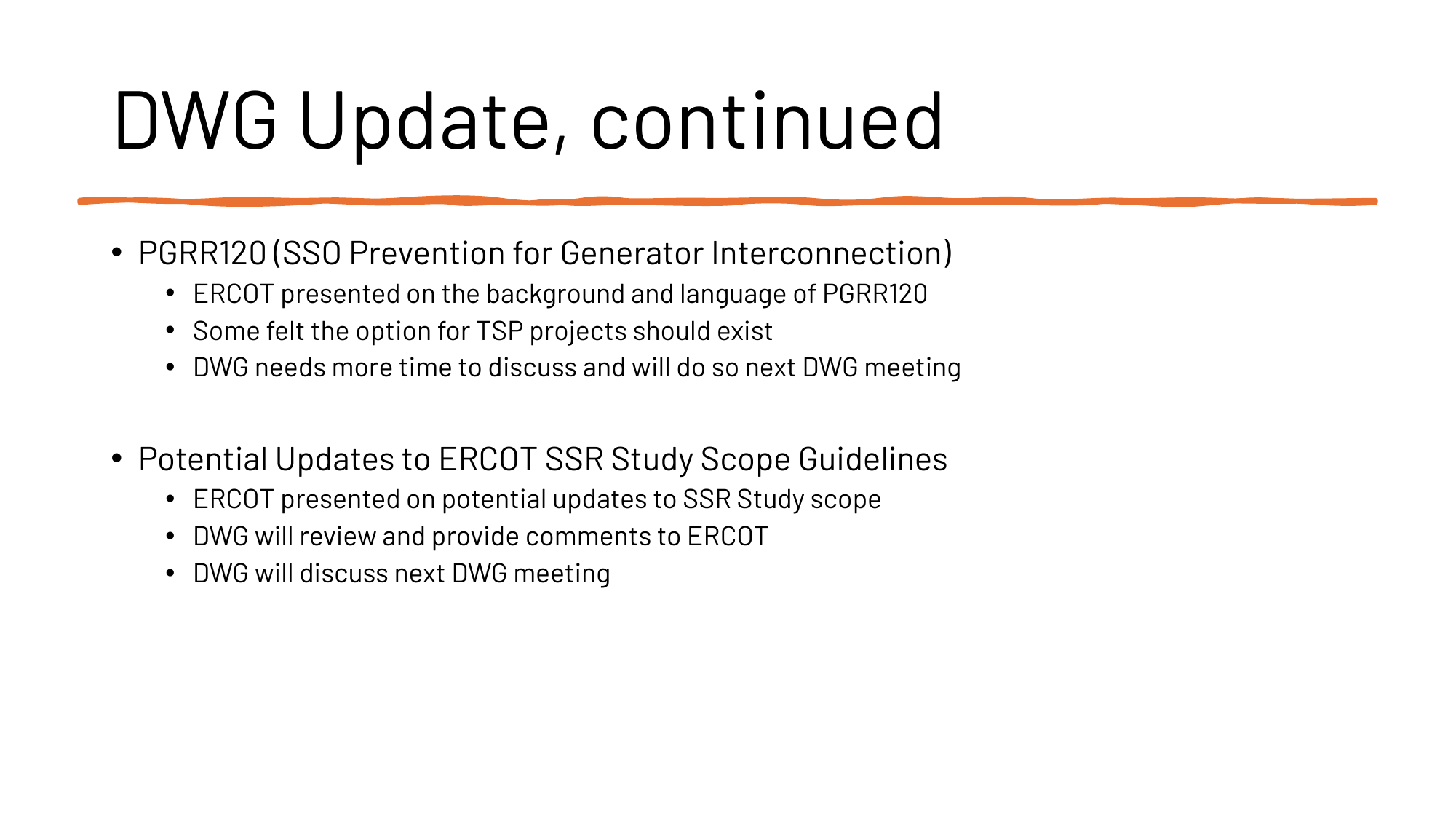

# DWG Update, continued

PGRR120 (SSO Prevention for Generator Interconnection)
ERCOT presented on the background and language of PGRR120
Some felt the option for TSP projects should exist
DWG needs more time to discuss and will do so next DWG meeting

Potential Updates to ERCOT SSR Study Scope Guidelines
ERCOT presented on potential updates to SSR Study scope
DWG will review and provide comments to ERCOT
DWG will discuss next DWG meeting